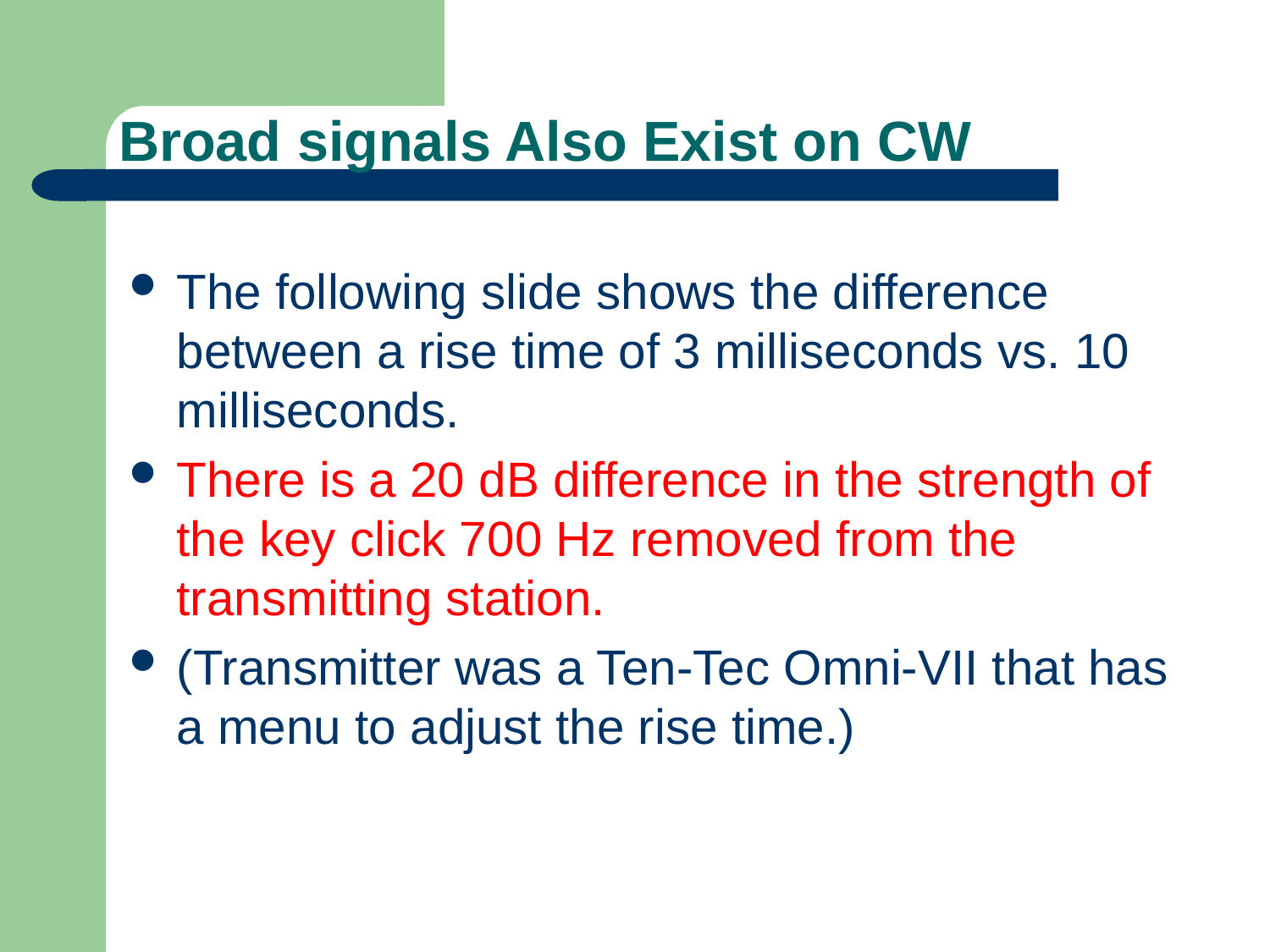

# Broad signals Also Exist on CW
The following slide shows the difference between a rise time of 3 milliseconds vs. 10 milliseconds.
There is a 20 dB difference in the strength of the key click 700 Hz removed from the transmitting station.
(Transmitter was a Ten-Tec Omni-VII that has a menu to adjust the rise time.)